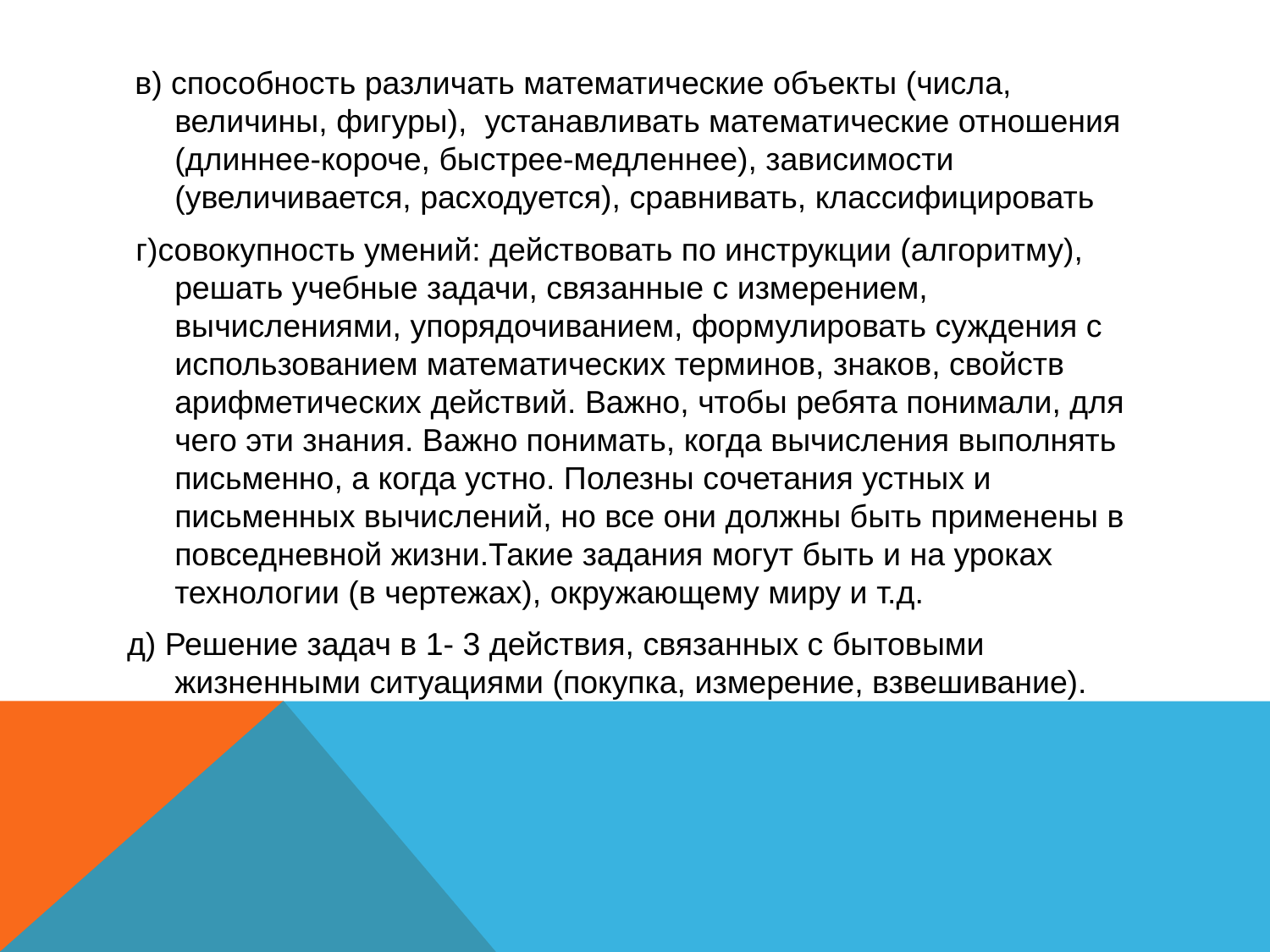

#
 в) способность различать математические объекты (числа, величины, фигуры),  устанавливать математические отношения (длиннее-короче, быстрее-медленнее), зависимости (увеличивается, расходуется), сравнивать, классифицировать
 г)совокупность умений: действовать по инструкции (алгоритму), решать учебные задачи, связанные с измерением, вычислениями, упорядочиванием, формулировать суждения с использованием математических терминов, знаков, свойств арифметических действий. Важно, чтобы ребята понимали, для чего эти знания. Важно понимать, когда вычисления выполнять  письменно, а когда устно. Полезны сочетания устных и письменных вычислений, но все они должны быть применены в повседневной жизни.Такие задания могут быть и на уроках  технологии (в чертежах), окружающему миру и т.д.
д) Решение задач в 1- 3 действия, связанных с бытовыми жизненными ситуациями (покупка, измерение, взвешивание).